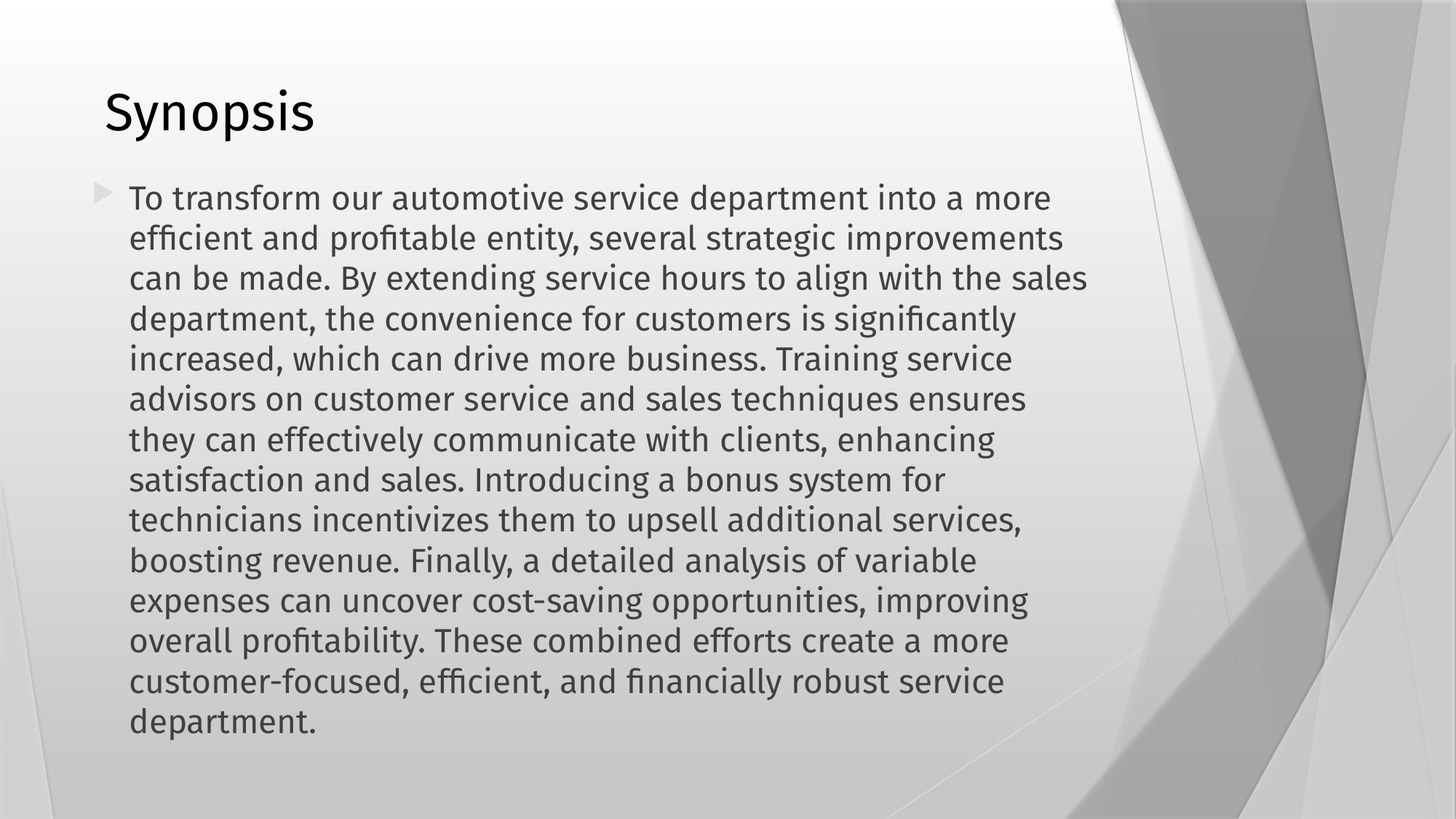

# Synopsis

To transform our automotive service department into a more efficient and profitable entity, several strategic improvements can be made. By extending service hours to align with the sales department, the convenience for customers is significantly increased, which can drive more business. Training service advisors on customer service and sales techniques ensures they can effectively communicate with clients, enhancing satisfaction and sales. Introducing a bonus system for technicians incentivizes them to upsell additional services, boosting revenue. Finally, a detailed analysis of variable expenses can uncover cost-saving opportunities, improving overall profitability. These combined efforts create a more customer-focused, efficient, and financially robust service department.